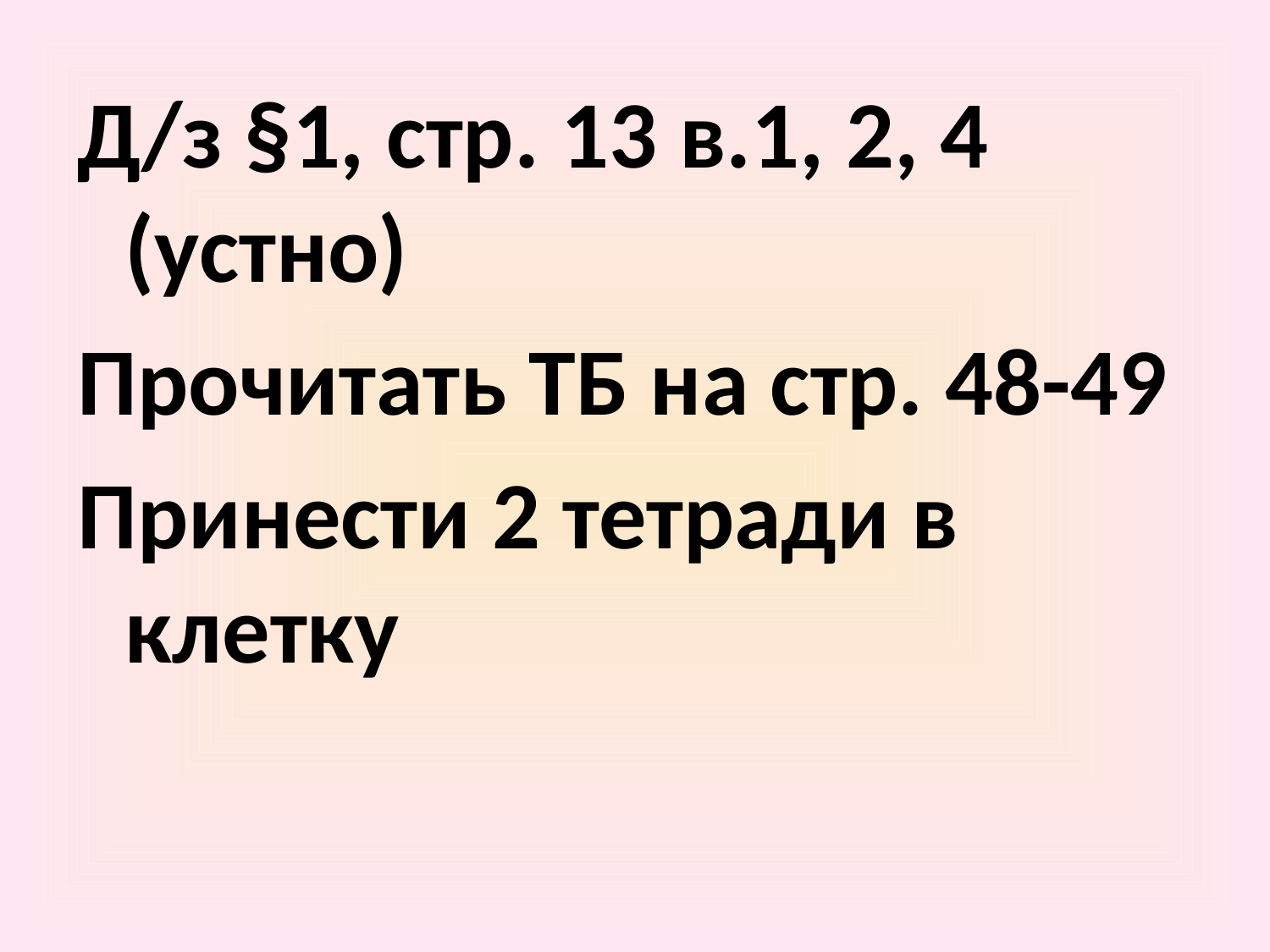

Д/з §1, стр. 13 в.1, 2, 4 (устно)
Прочитать ТБ на стр. 48-49
Принести 2 тетради в клетку